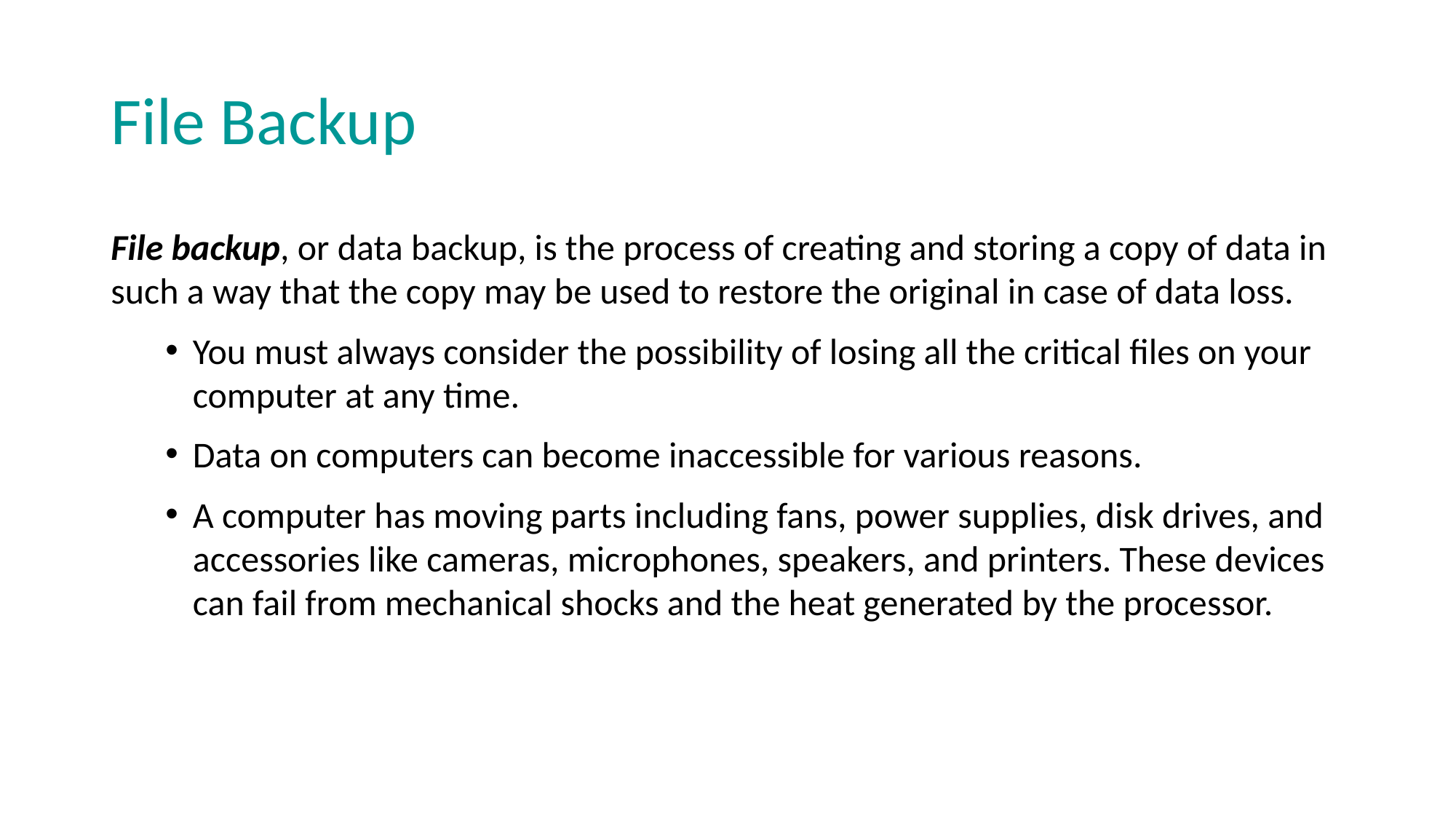

# File Backup
File backup, or data backup, is the process of creating and storing a copy of data in such a way that the copy may be used to restore the original in case of data loss.
You must always consider the possibility of losing all the critical files on your computer at any time.
Data on computers can become inaccessible for various reasons.
A computer has moving parts including fans, power supplies, disk drives, and accessories like cameras, microphones, speakers, and printers. These devices can fail from mechanical shocks and the heat generated by the processor.